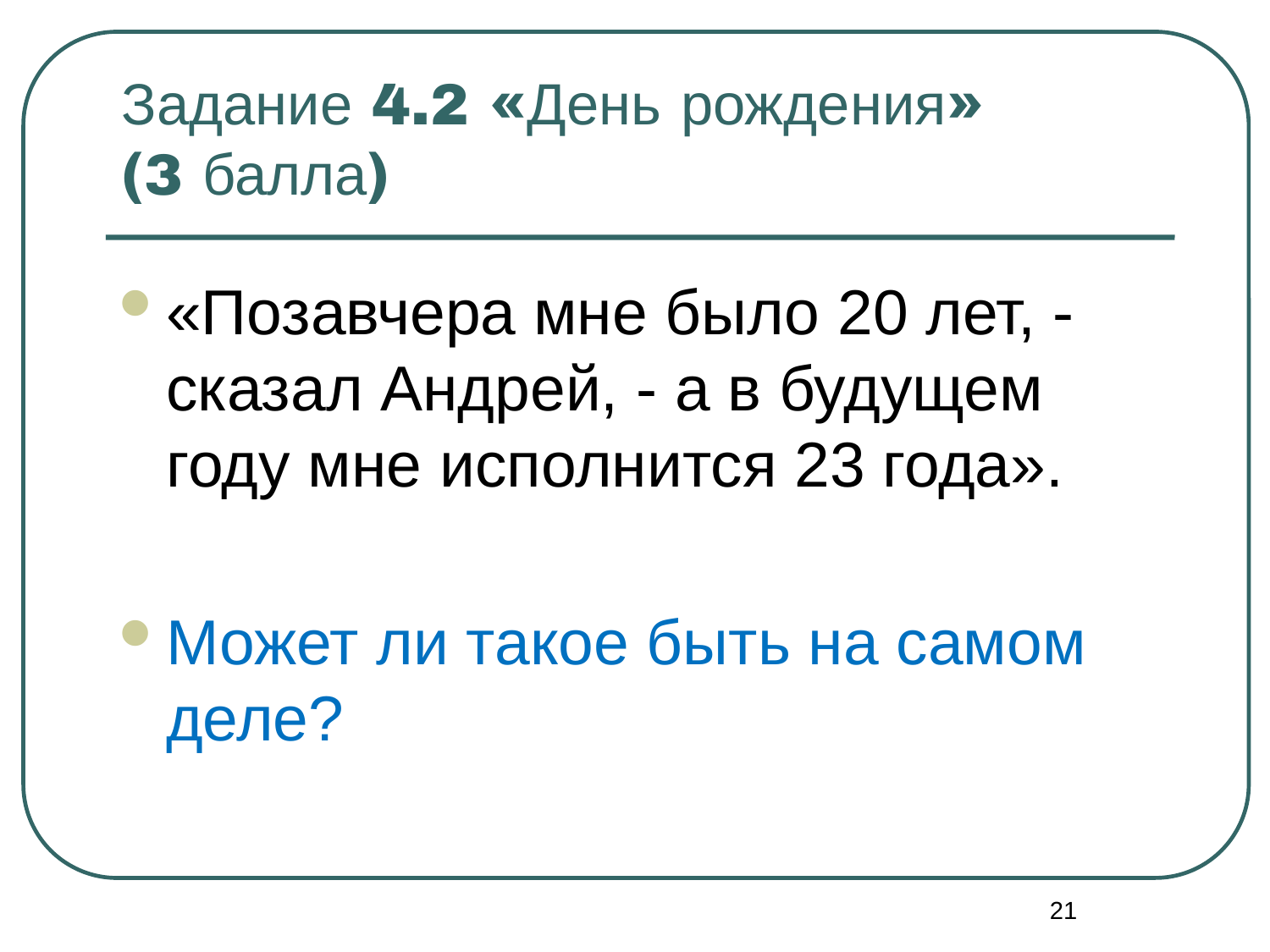

# Задание 4.2 «День рождения» (3 балла)
«Позавчера мне было 20 лет, - сказал Андрей, - а в будущем году мне исполнится 23 года».

Может ли такое быть на самом деле?
21